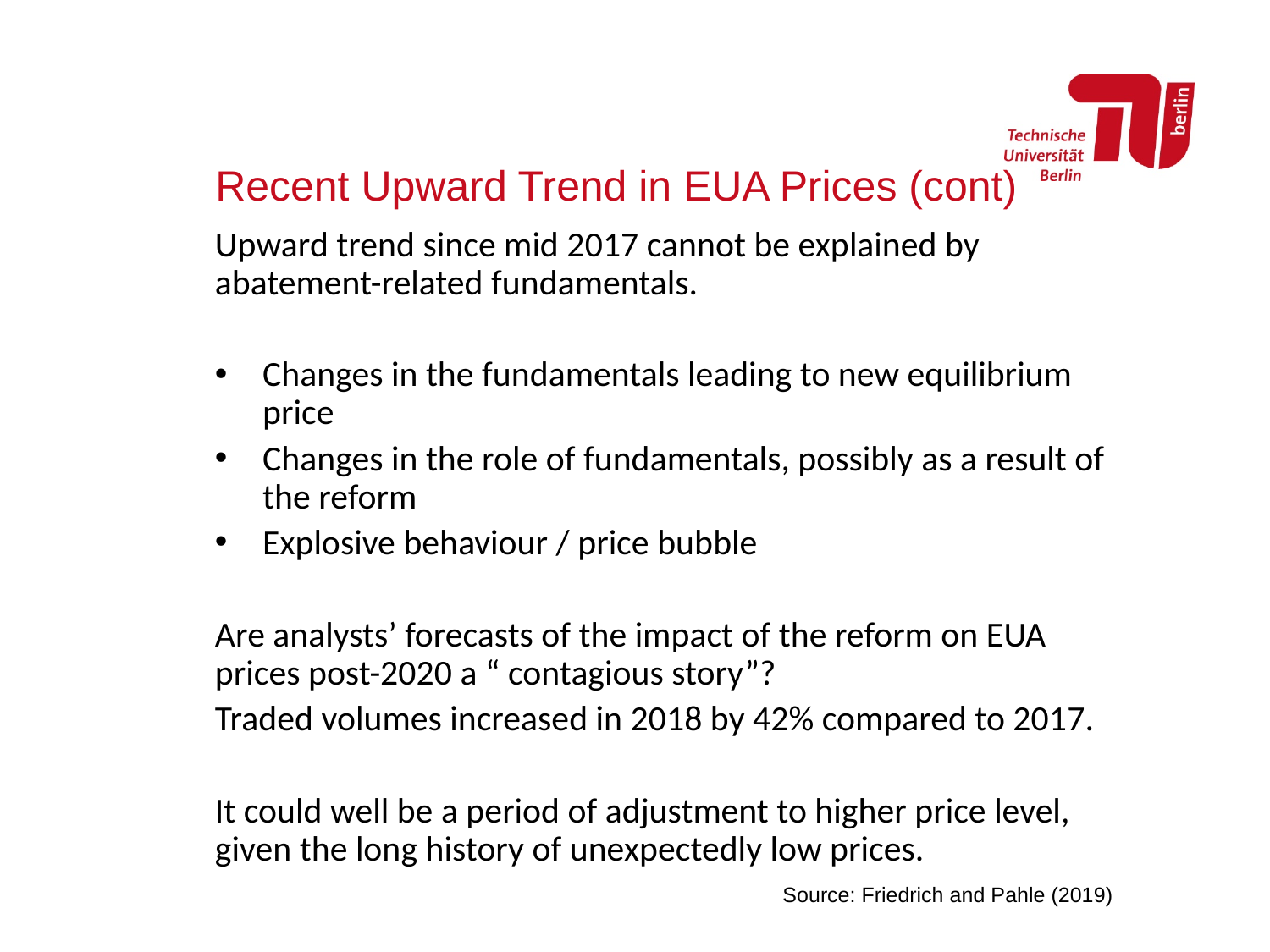

Recent Upward Trend in EUA Prices (cont)
Upward trend since mid 2017 cannot be explained by abatement-related fundamentals.

Changes in the fundamentals leading to new equilibrium price
Changes in the role of fundamentals, possibly as a result of the reform
Explosive behaviour / price bubble

Are analysts’ forecasts of the impact of the reform on EUA prices post-2020 a “ contagious story”?
Traded volumes increased in 2018 by 42% compared to 2017.

It could well be a period of adjustment to higher price level, given the long history of unexpectedly low prices.
Source: Friedrich and Pahle (2019)